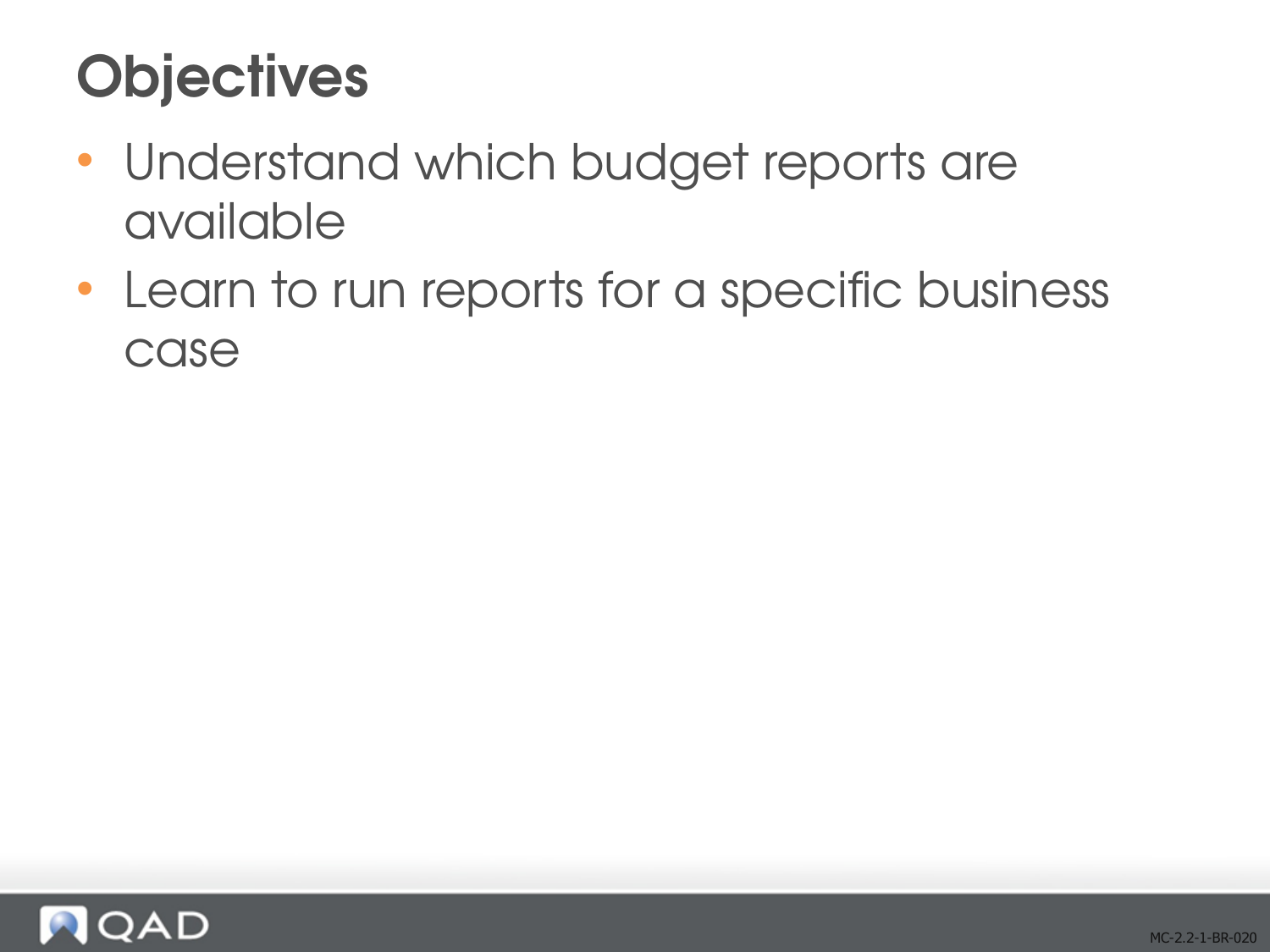

# Objectives
Understand which budget reports are available
Learn to run reports for a specific business case
MC-2.2-1-BR-020